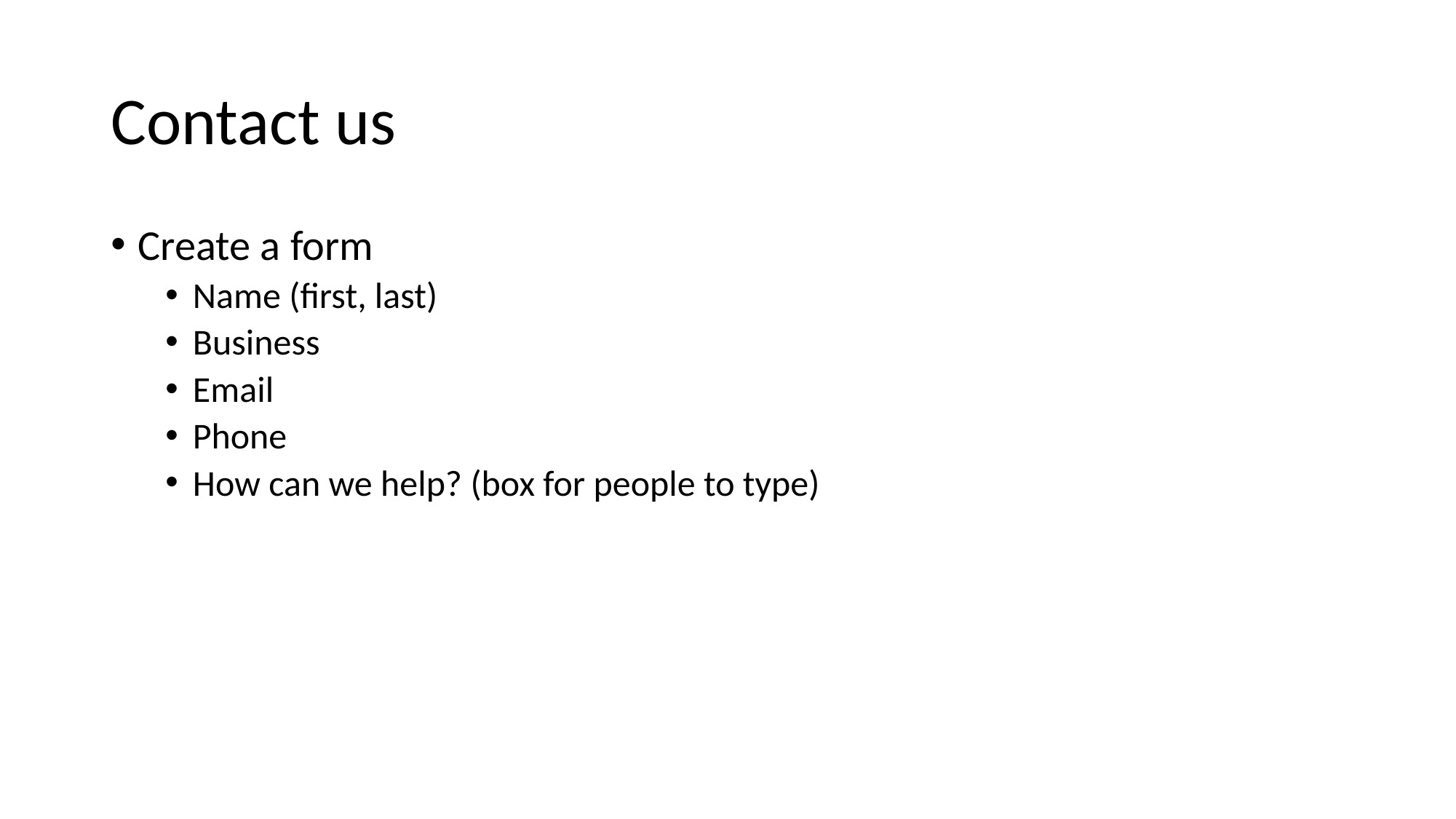

# Contact us
Create a form
Name (first, last)
Business
Email
Phone
How can we help? (box for people to type)